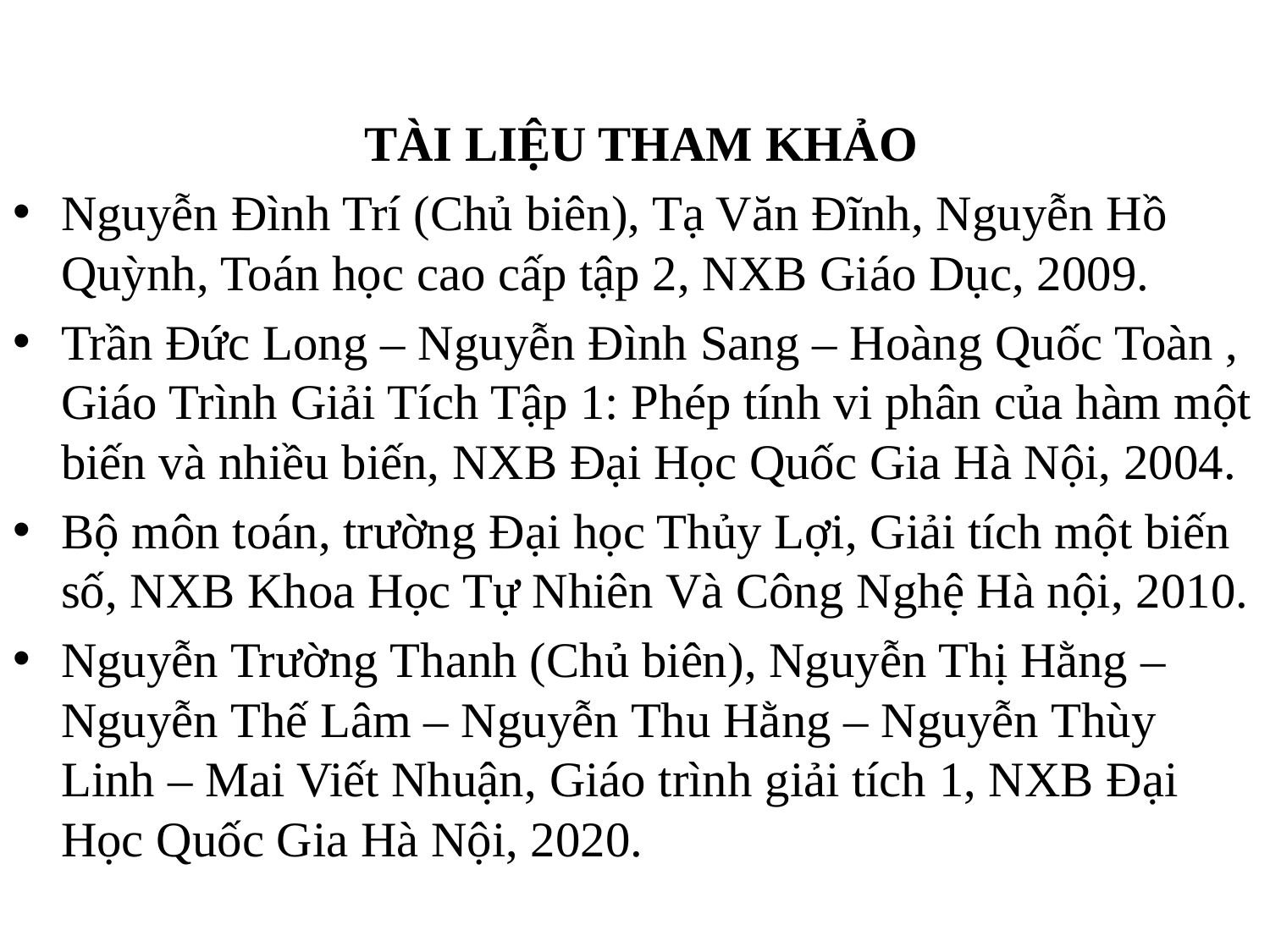

TÀI LIỆU THAM KHẢO
Nguyễn Đình Trí (Chủ biên), Tạ Văn Đĩnh, Nguyễn Hồ Quỳnh, Toán học cao cấp tập 2, NXB Giáo Dục, 2009.
Trần Đức Long – Nguyễn Đình Sang – Hoàng Quốc Toàn , Giáo Trình Giải Tích Tập 1: Phép tính vi phân của hàm một biến và nhiều biến, NXB Đại Học Quốc Gia Hà Nội, 2004.
Bộ môn toán, trường Đại học Thủy Lợi, Giải tích một biến số, NXB Khoa Học Tự Nhiên Và Công Nghệ Hà nội, 2010.
Nguyễn Trường Thanh (Chủ biên), Nguyễn Thị Hằng –  Nguyễn Thế Lâm – Nguyễn Thu Hằng – Nguyễn Thùy Linh – Mai Viết Nhuận, Giáo trình giải tích 1, NXB Đại Học Quốc Gia Hà Nội, 2020.